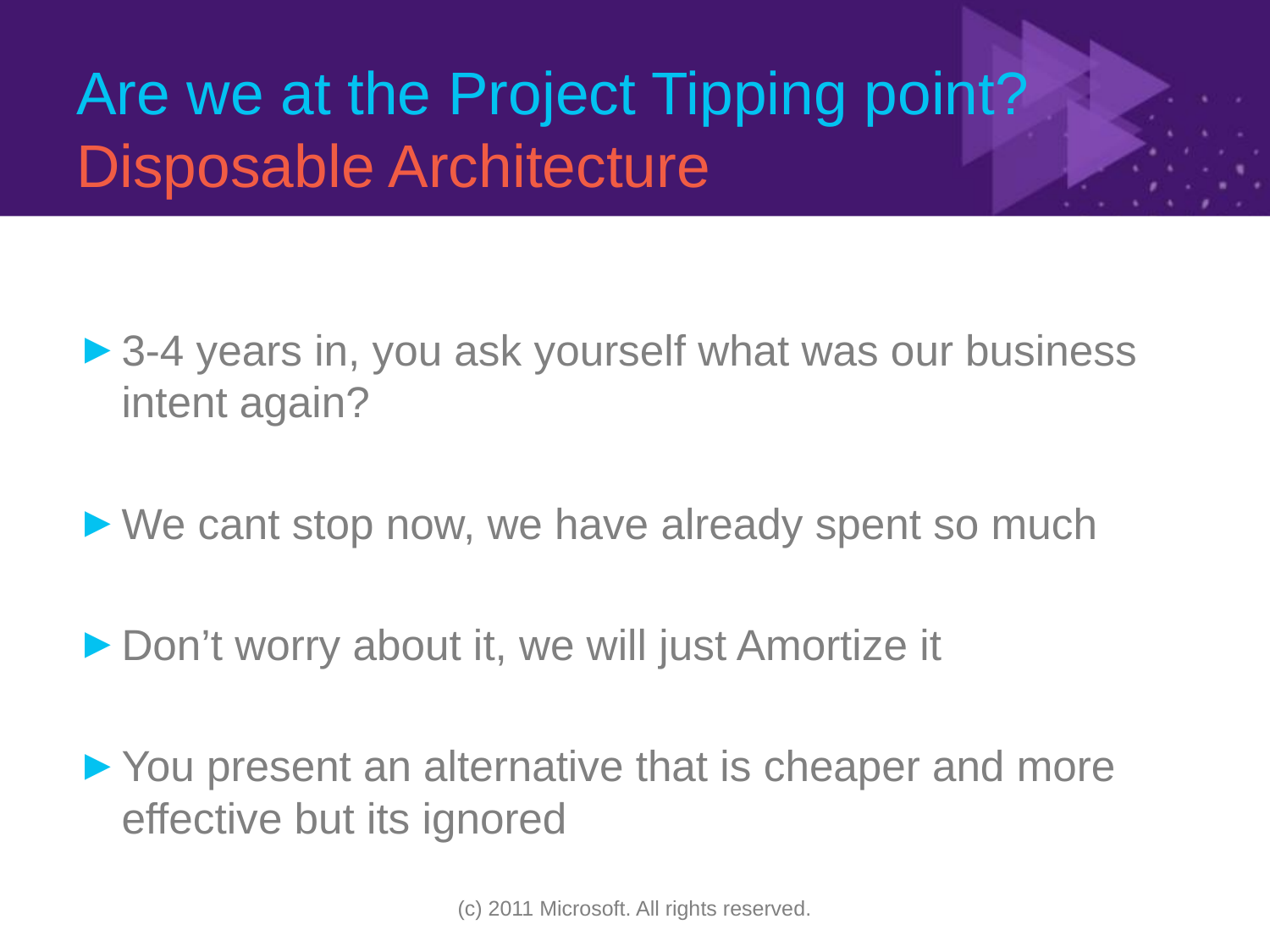

# Are we at the Project Tipping point? Disposable Architecture
3-4 years in, you ask yourself what was our business intent again?

We cant stop now, we have already spent so much

Don’t worry about it, we will just Amortize it

You present an alternative that is cheaper and more effective but its ignored

(c) 2011 Microsoft. All rights reserved.